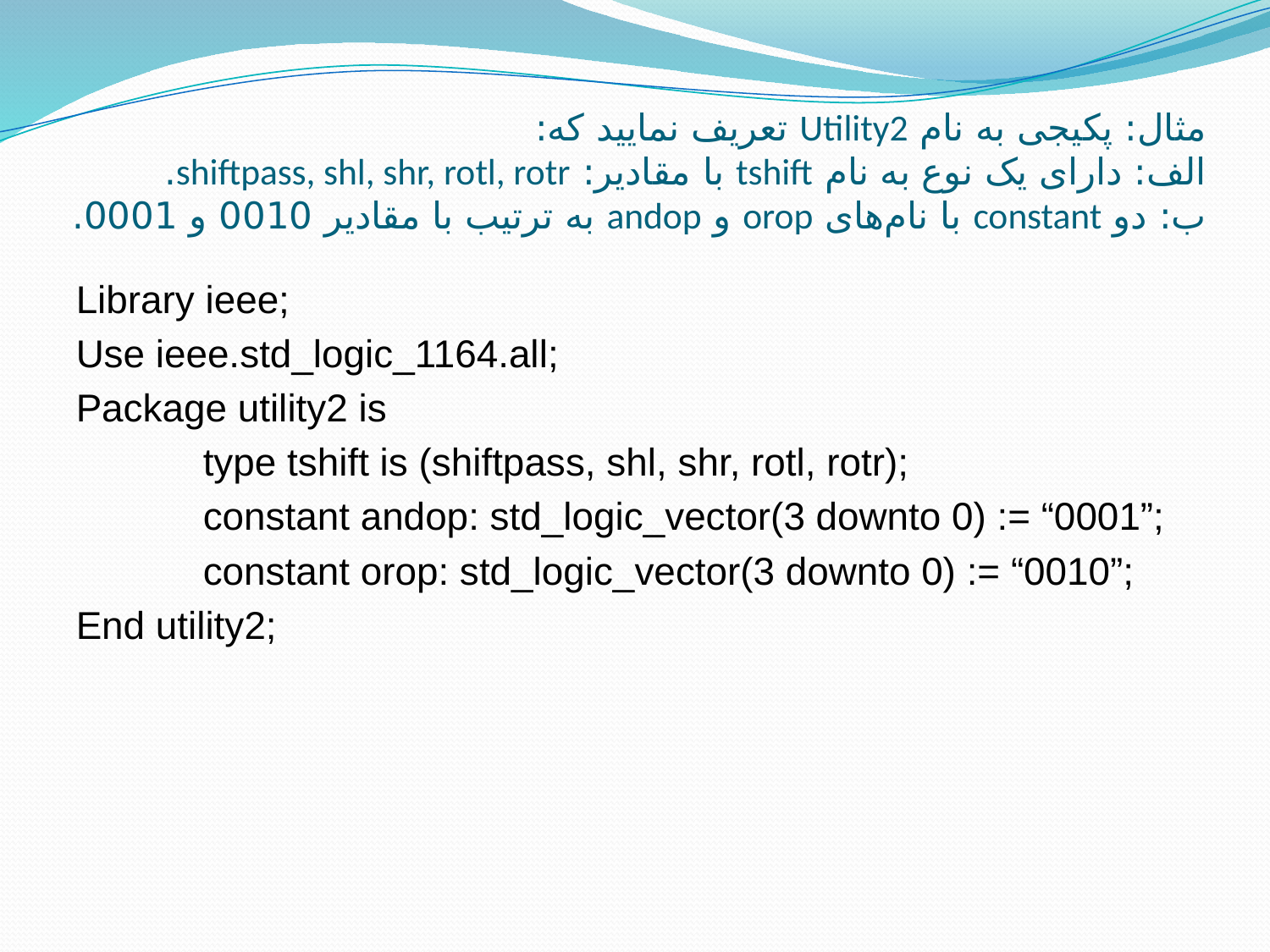

# مثال: پکیجی به نام Utility2 تعریف نمایید که: الف: دارای یک نوع به نام tshift با مقادیر: shiftpass, shl, shr, rotl, rotr. ب: دو constant با نام‌های orop و andop به ترتیب با مقادیر 0010 و 0001.
Library ieee;
Use ieee.std_logic_1164.all;
Package utility2 is
	type tshift is (shiftpass, shl, shr, rotl, rotr);
	constant andop: std_logic_vector(3 downto 0) := “0001”;
	constant orop: std_logic_vector(3 downto 0) := “0010”;
End utility2;